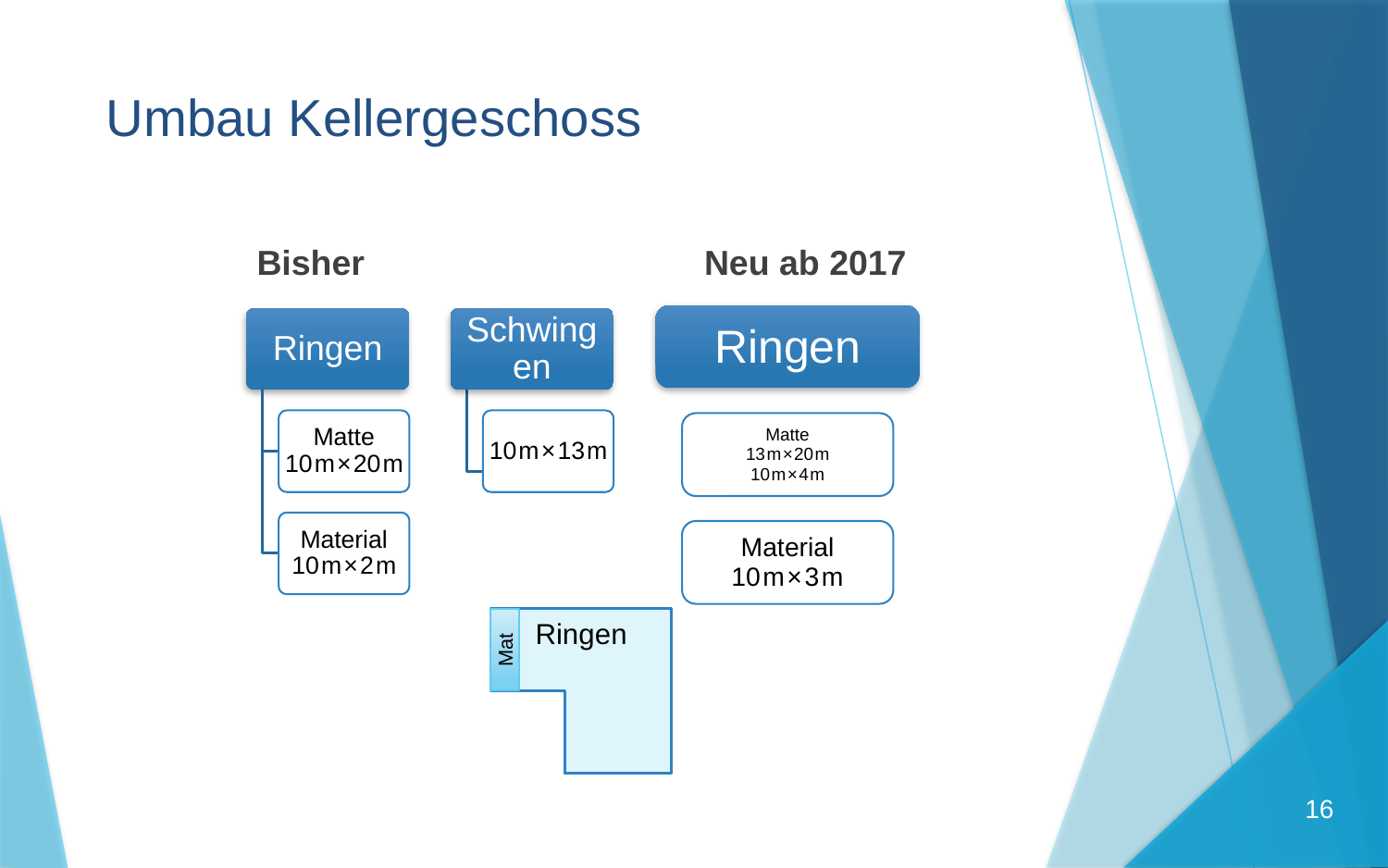

# Umbau Kellergeschoss
Bisher
Neu ab 2017
Ringen
Matte
13 m × 20 m
10 m × 4 m
Material
10 m × 3 m
Ringen

Matte
10 m × 20 m
Material
10 m × 2 m
Schwingen
10 m × 13 m

Mat
Mat
Ringen
Ringen
Schwingen
16